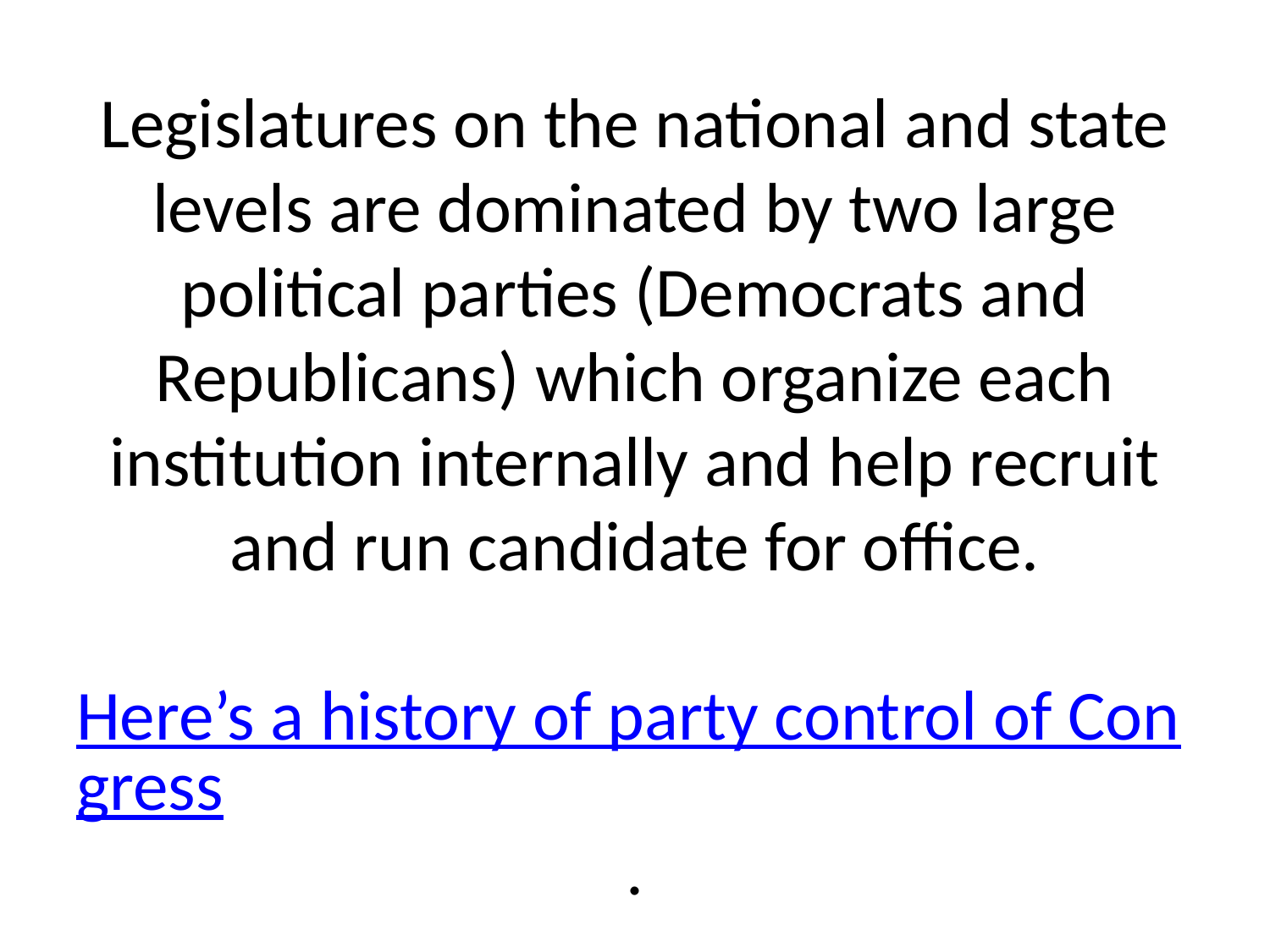

# Legislatures on the national and state levels are dominated by two large political parties (Democrats and Republicans) which organize each institution internally and help recruit and run candidate for office. Here’s a history of party control of Congress.